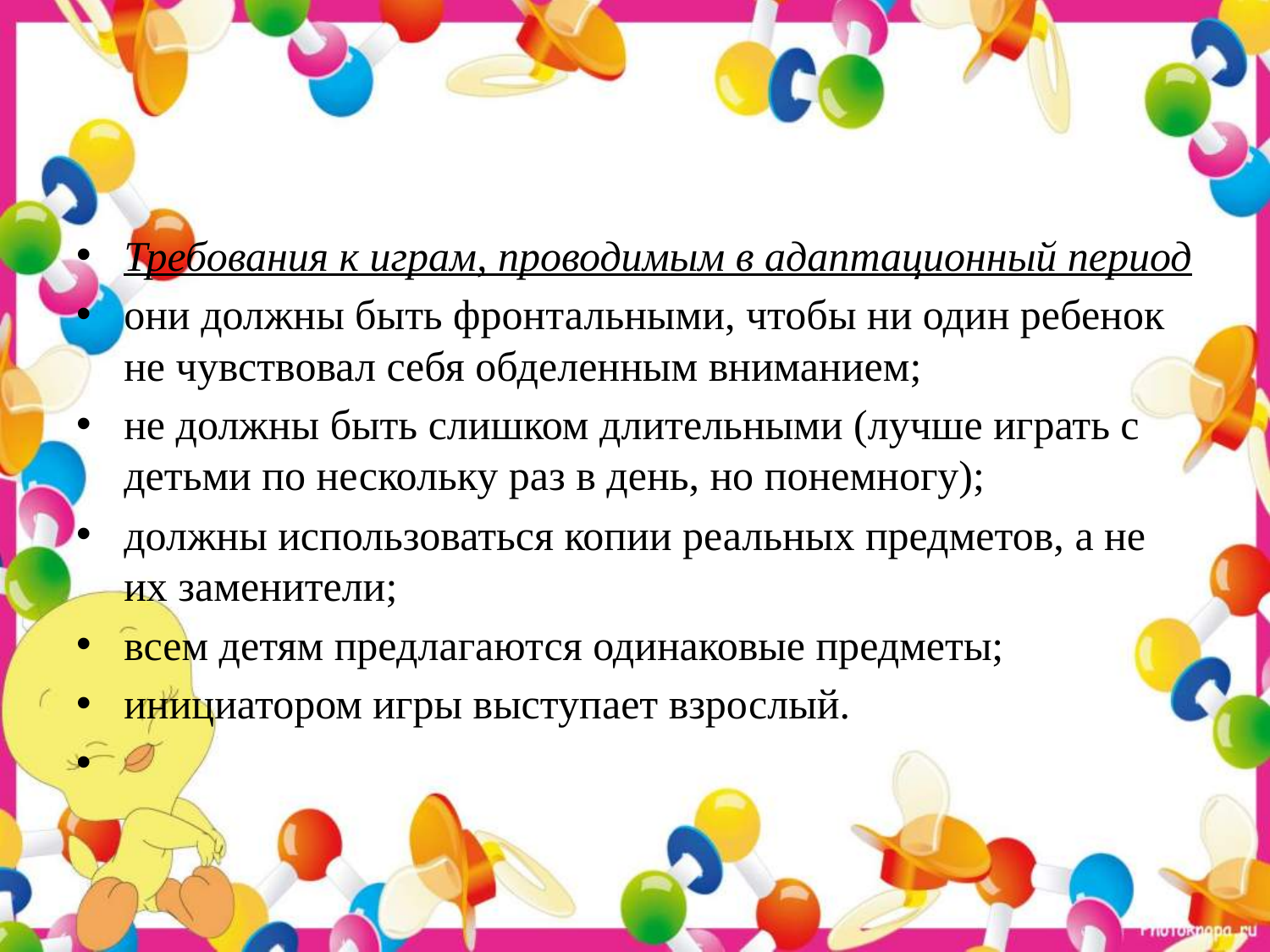

#
Требования к играм, проводимым в адаптационный период
они должны быть фронтальными, чтобы ни один ребенок не чувствовал себя обделенным вниманием;
не должны быть слишком длительными (лучше играть с детьми по нескольку раз в день, но понемногу);
должны использоваться копии реальных предметов, а не их заменители;
всем детям предлагаются одинаковые предметы;
инициатором игры выступает взрослый.